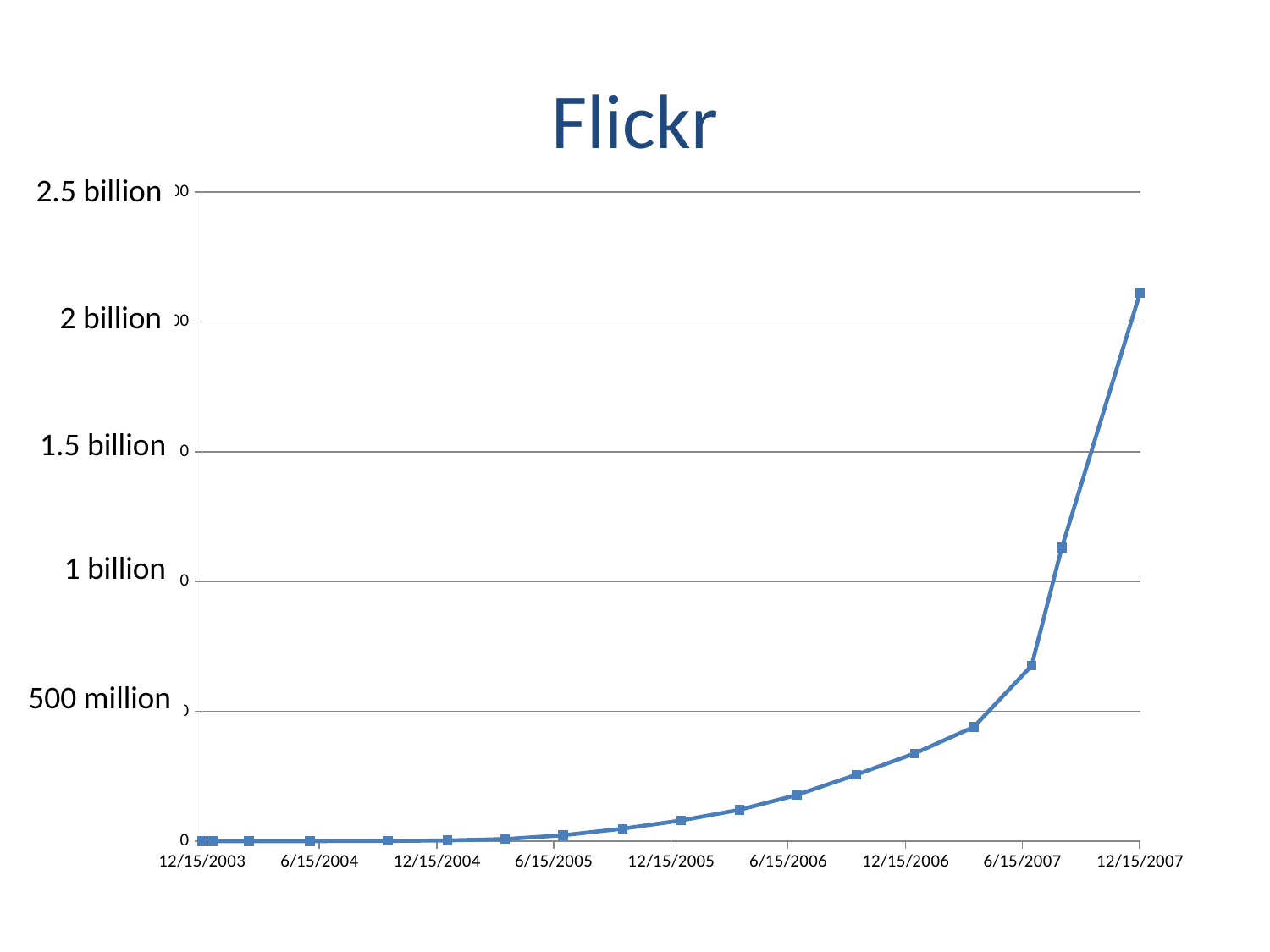

# Flickr
2.5 billion

### Chart

| Category |  |
|---|---|
| 37970 | 88.0 |
| 37986 | 276.0 |
| 38043 | 7445.0 |
| 38138 | 39772.0 |
| 38259 | 631538.0 |
| 38352 | 2751945.0 |
| 38442 | 7964208.0 |
| 38532 | 22524347.0 |
| 38625 | 48112787.0 |
| 38716 | 79628416.0 |
| 38807 | 120824395.0 |
| 38896 | 177531266.0 |
| 38989 | 256102864.0 |
| 39080 | 338061633.0 |
| 39172 | 439747396.0 |
| 39262 | 675841151.0 |
| 39309 | 1130537398.0 |
| 39431 | 2112381922.0 |
2 billion
1.5 billion
1 billion
500 million